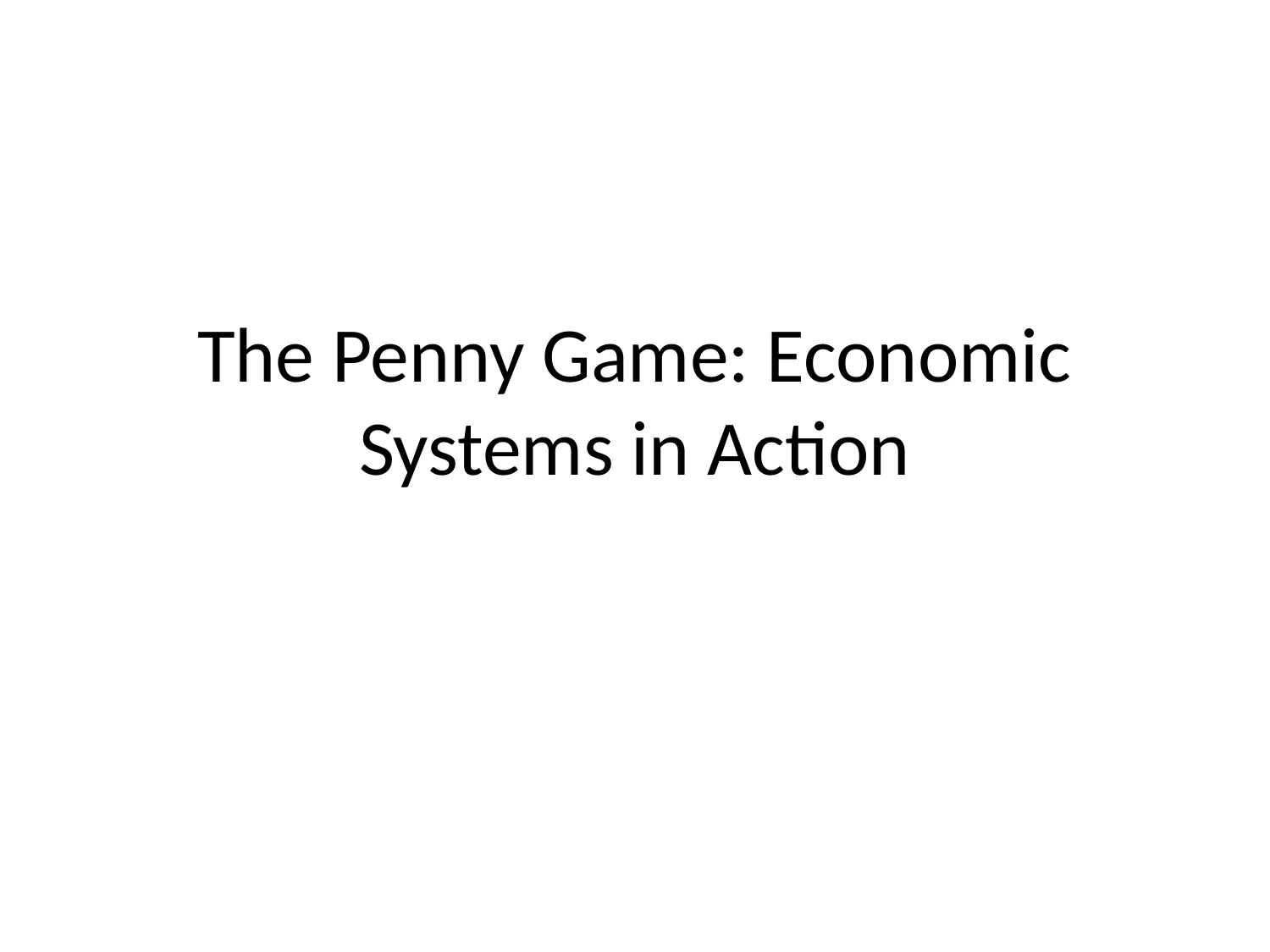

# The Penny Game: Economic Systems in Action